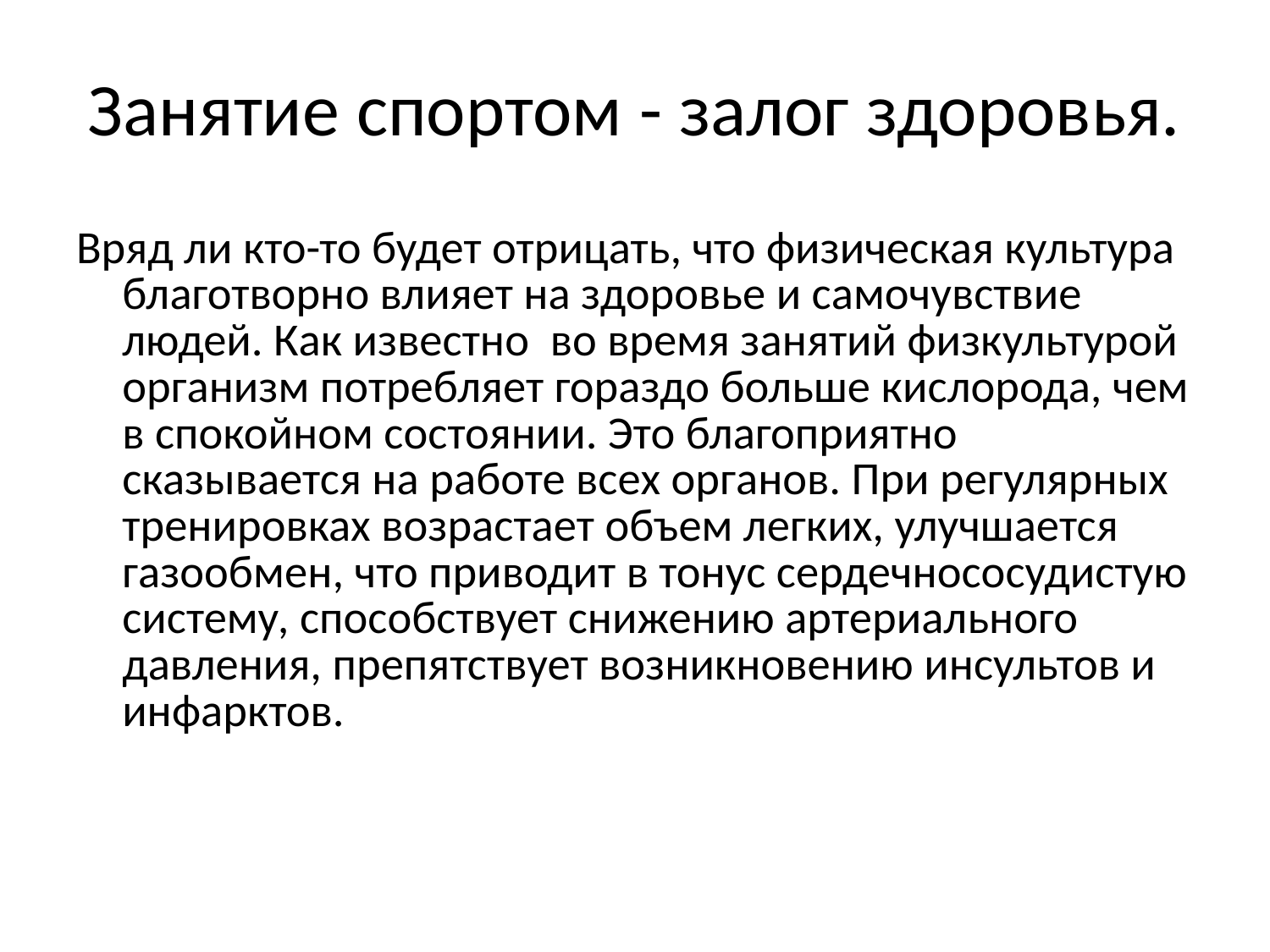

# Занятие спортом - залог здоровья.
Вряд ли кто-то будет отрицать, что физическая культура благотворно влияет на здоровье и самочувствие людей. Как известно  во время занятий физкультурой организм потребляет гораздо больше кислорода, чем в спокойном состоянии. Это благоприятно сказывается на работе всех органов. При регулярных тренировках возрастает объем легких, улучшается газообмен, что приводит в тонус сердечнососудистую систему, способствует снижению артериального давления, препятствует возникновению инсультов и инфарктов.